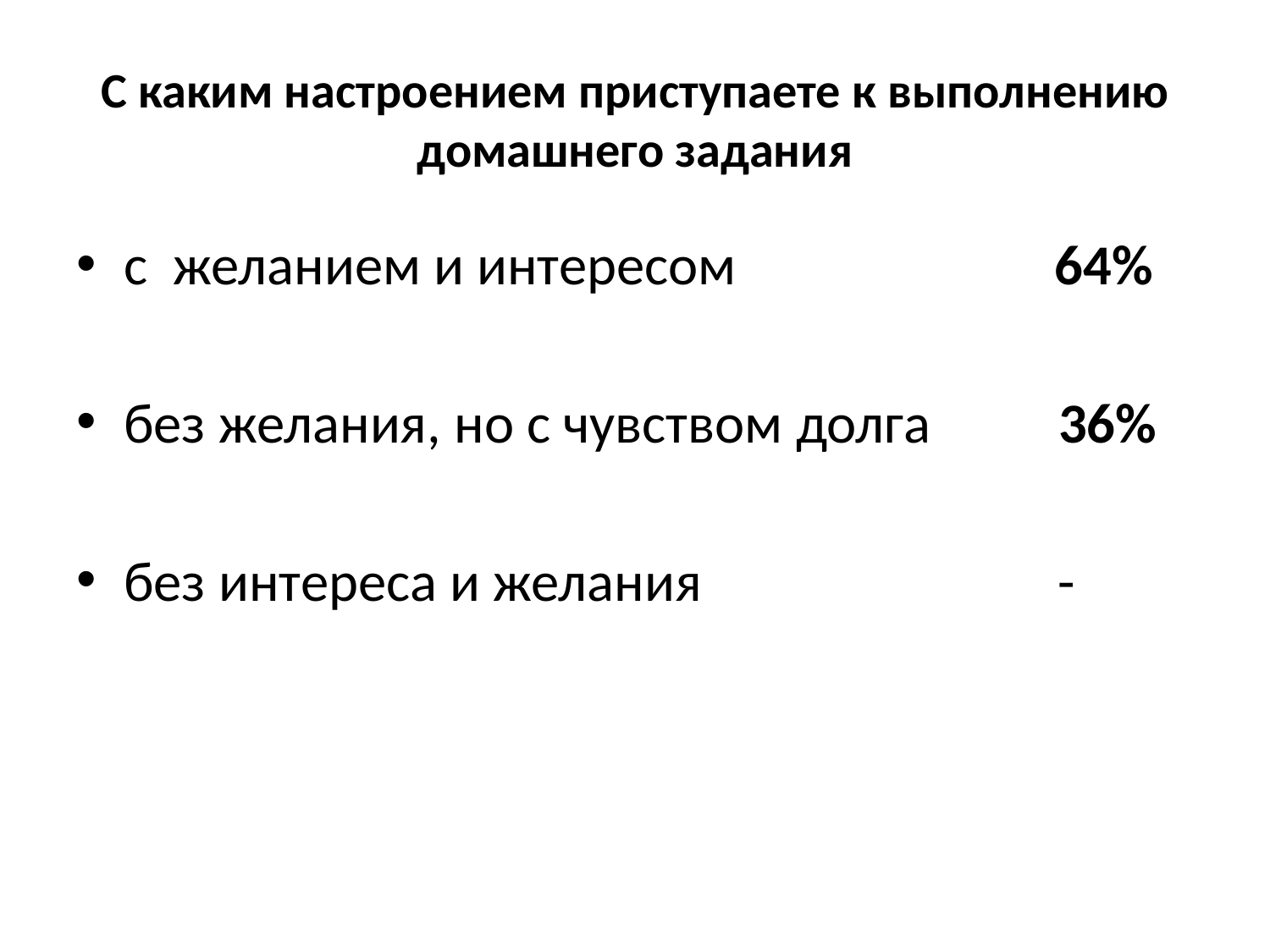

# С каким настроением приступаете к выполнению домашнего задания
с  желанием и интересом                         64%

без желания, но с чувством долга          36%

без интереса и желания                            -